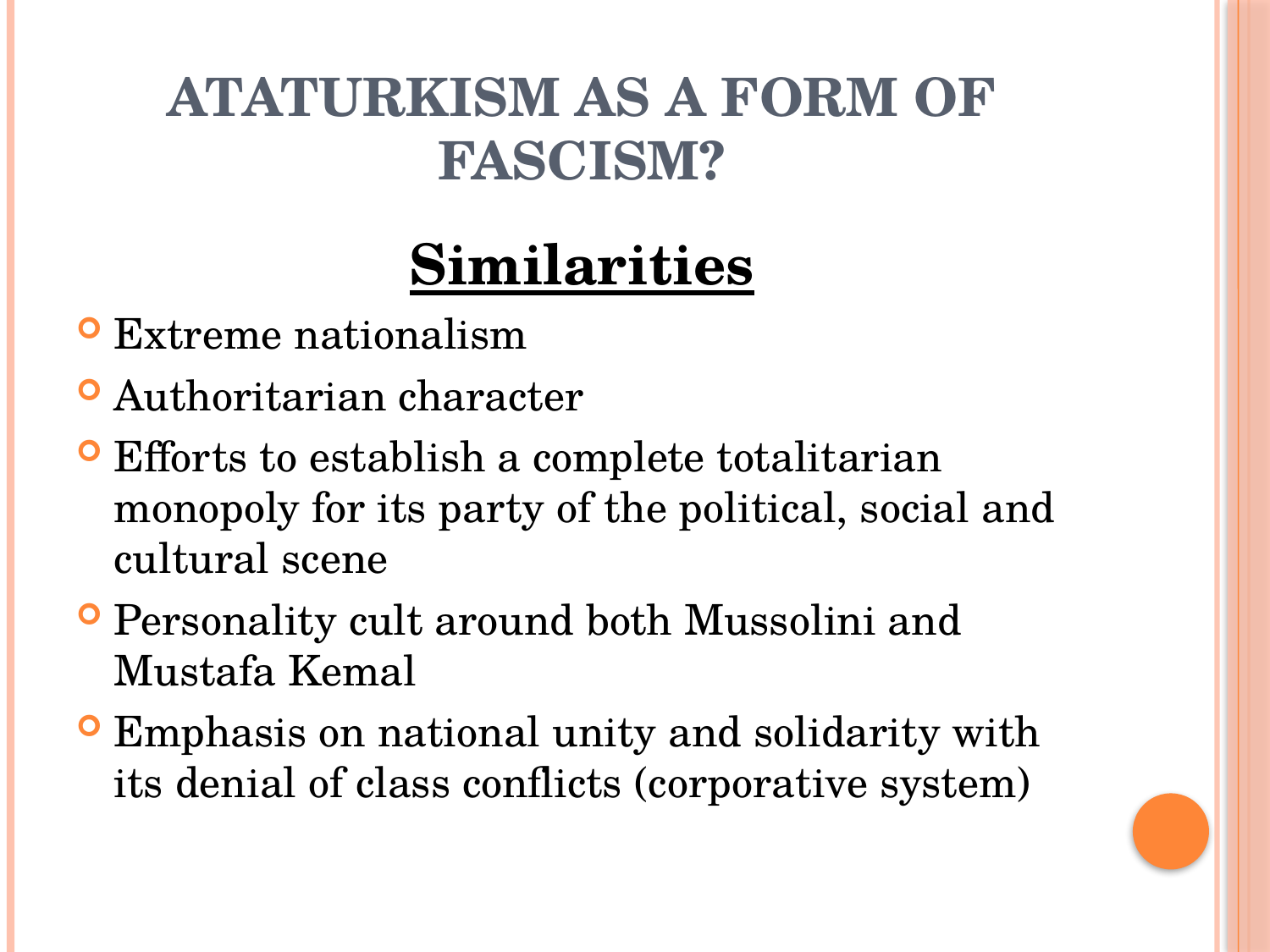

# ATATURKISM AS A FORM OF FASCISM?
Similarities
Extreme nationalism
Authoritarian character
Efforts to establish a complete totalitarian monopoly for its party of the political, social and cultural scene
Personality cult around both Mussolini and Mustafa Kemal
Emphasis on national unity and solidarity with its denial of class conflicts (corporative system)